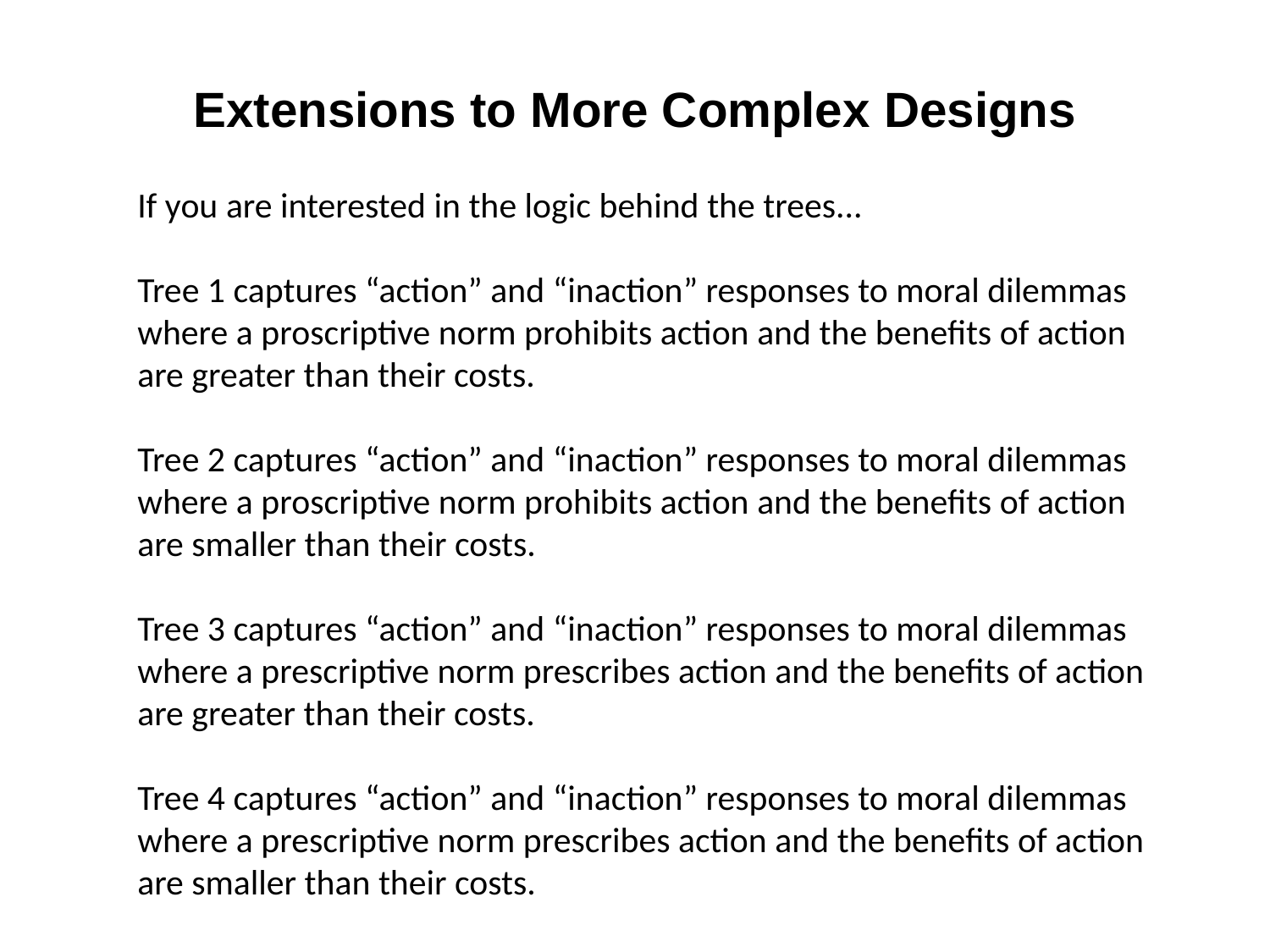

Extensions to More Complex Designs
If you are interested in the logic behind the trees...

Tree 1 captures “action” and “inaction” responses to moral dilemmas where a proscriptive norm prohibits action and the benefits of action are greater than their costs.

Tree 2 captures “action” and “inaction” responses to moral dilemmas where a proscriptive norm prohibits action and the benefits of action are smaller than their costs.

Tree 3 captures “action” and “inaction” responses to moral dilemmas where a prescriptive norm prescribes action and the benefits of action are greater than their costs.

Tree 4 captures “action” and “inaction” responses to moral dilemmas where a prescriptive norm prescribes action and the benefits of action are smaller than their costs.